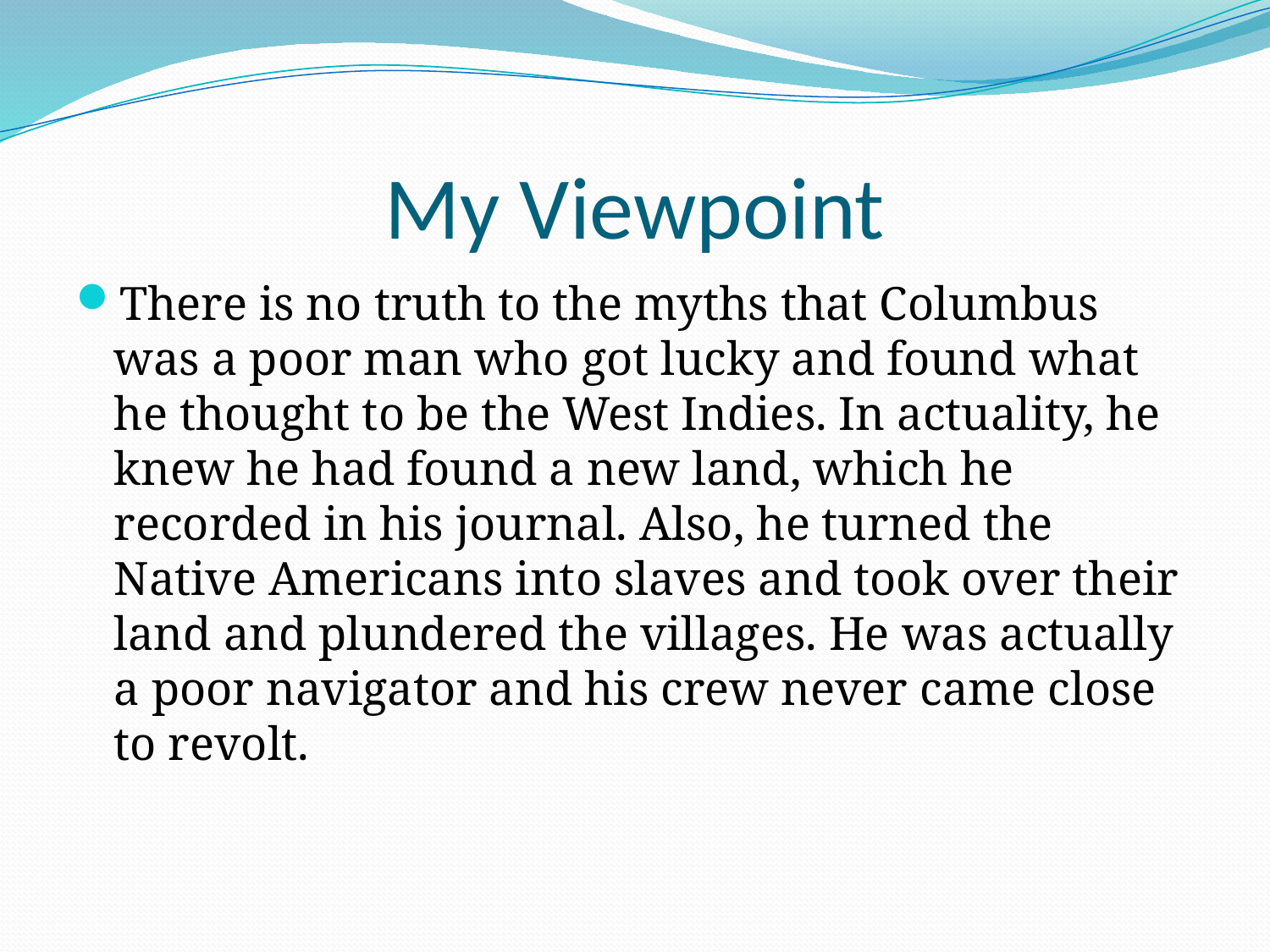

# My Viewpoint
There is no truth to the myths that Columbus was a poor man who got lucky and found what he thought to be the West Indies. In actuality, he knew he had found a new land, which he recorded in his journal. Also, he turned the Native Americans into slaves and took over their land and plundered the villages. He was actually a poor navigator and his crew never came close to revolt.